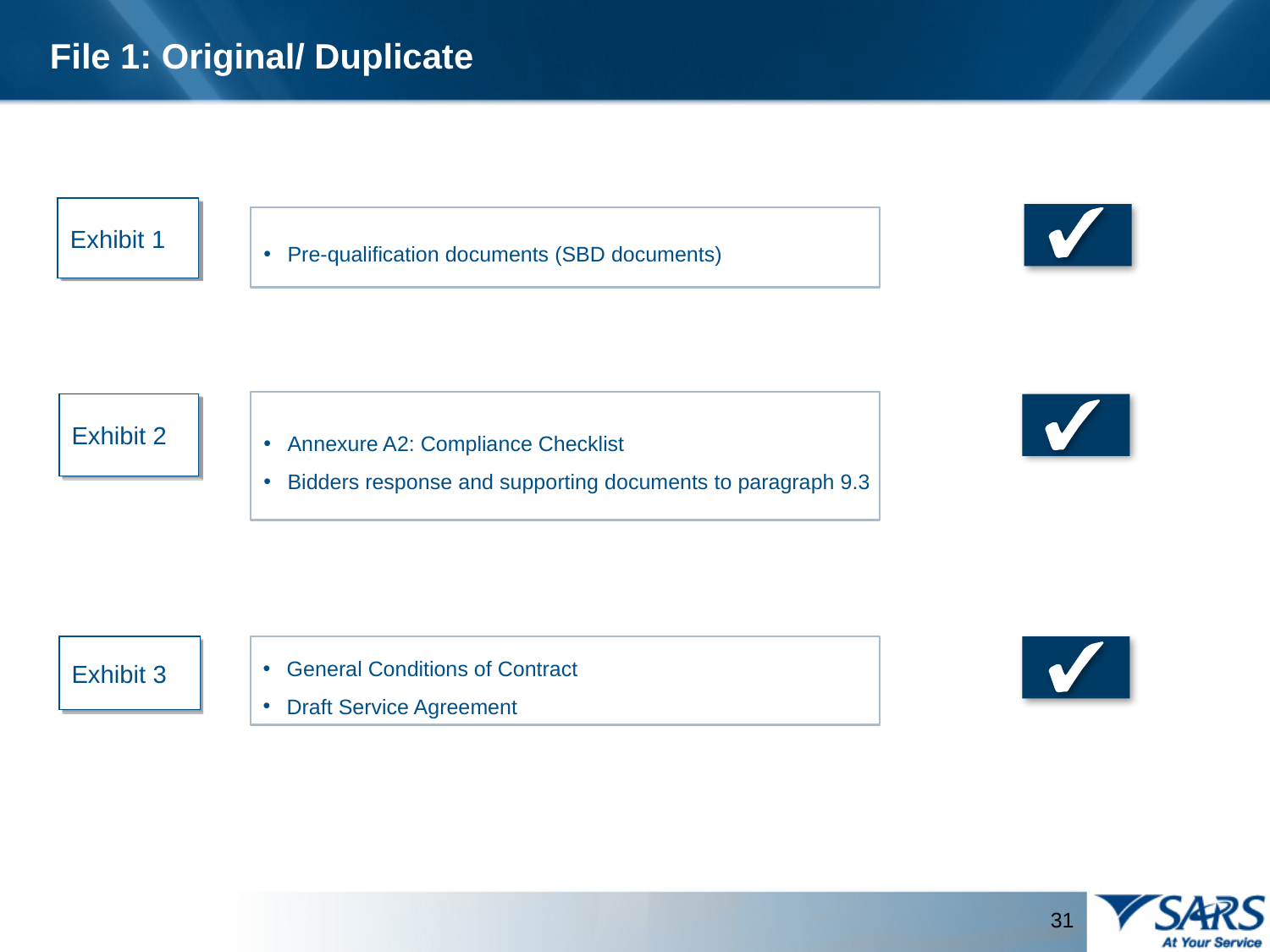

File 1: Original/ Duplicate
Exhibit 1

Pre-qualification documents (SBD documents)

Annexure A2: Compliance Checklist
Bidders response and supporting documents to paragraph 9.3
Exhibit 2

Exhibit 3
General Conditions of Contract
Draft Service Agreement

31